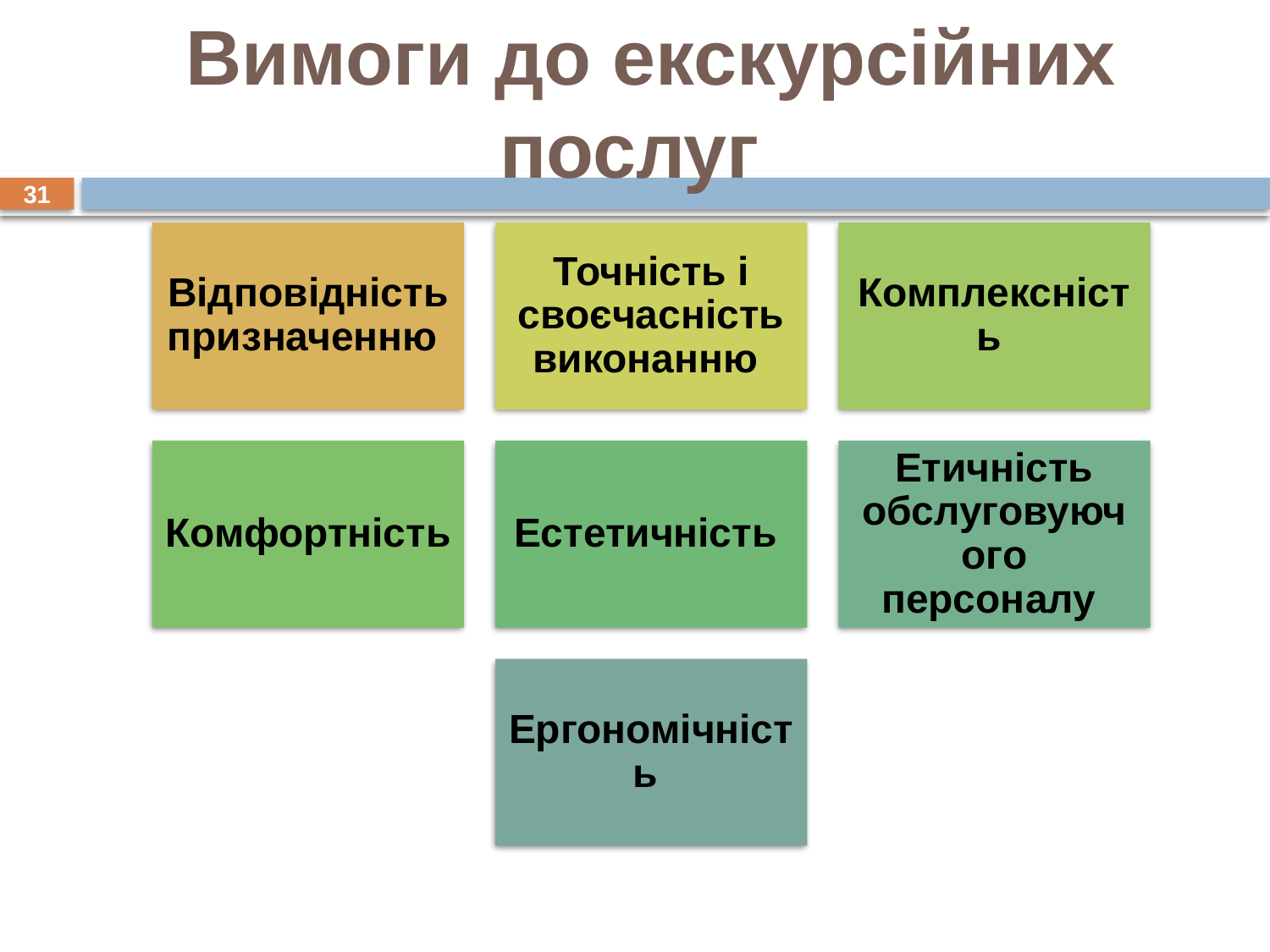

# Вимоги до екскурсійних послуг
31
Відповідність призначенню
Точність і своєчасність виконанню
Комплексність
Комфортність
Естетичність
Етичність обслуговуючого персоналу
Ергономічність